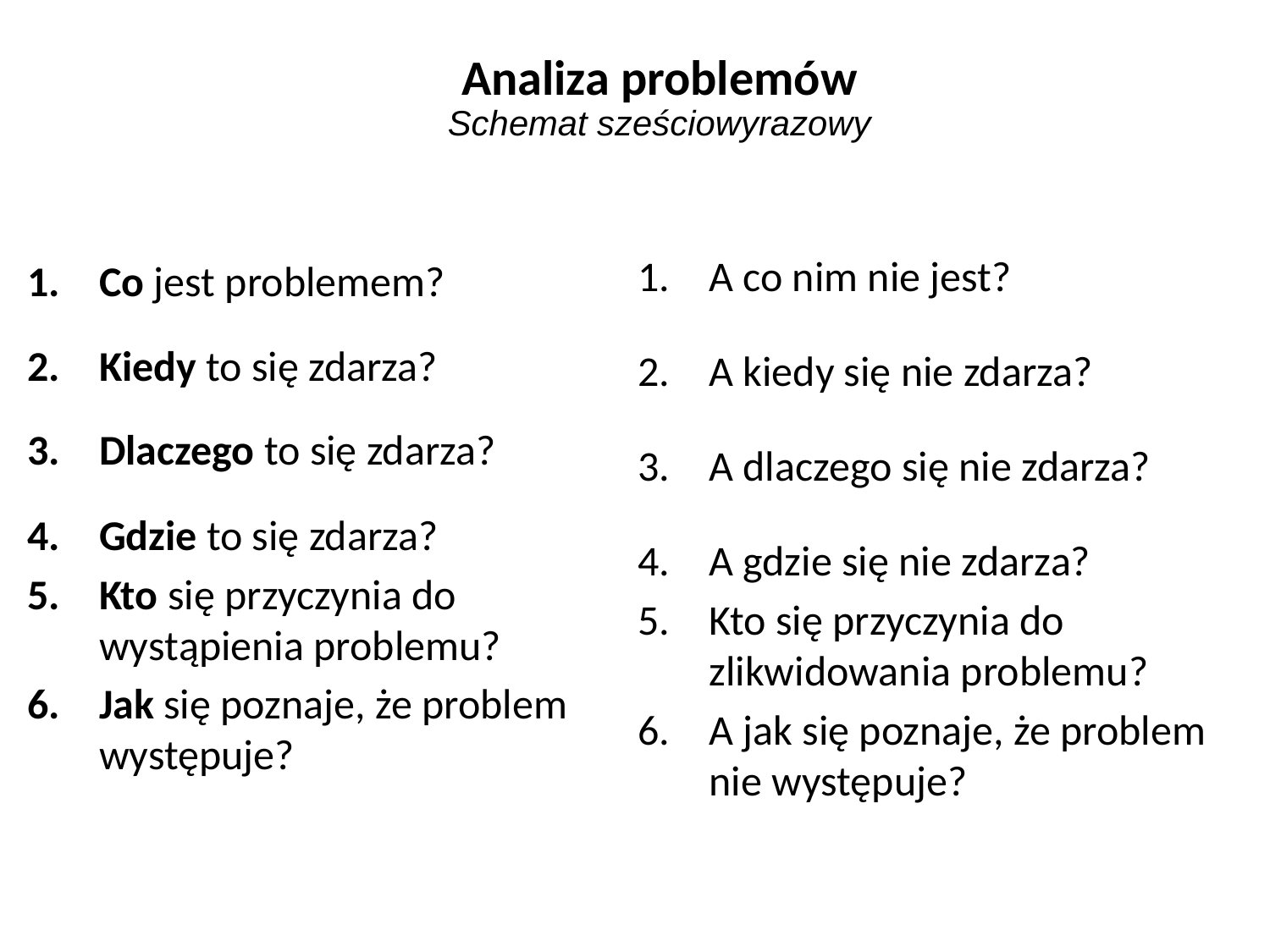

Analiza problemów
Schemat sześciowyrazowy

A co nim nie jest?
A kiedy się nie zdarza?
A dlaczego się nie zdarza?
A gdzie się nie zdarza?
Kto się przyczynia do zlikwidowania problemu?
A jak się poznaje, że problem nie występuje?
Co jest problemem?
Kiedy to się zdarza?
Dlaczego to się zdarza?
Gdzie to się zdarza?
Kto się przyczynia do wystąpienia problemu?
Jak się poznaje, że problem występuje?